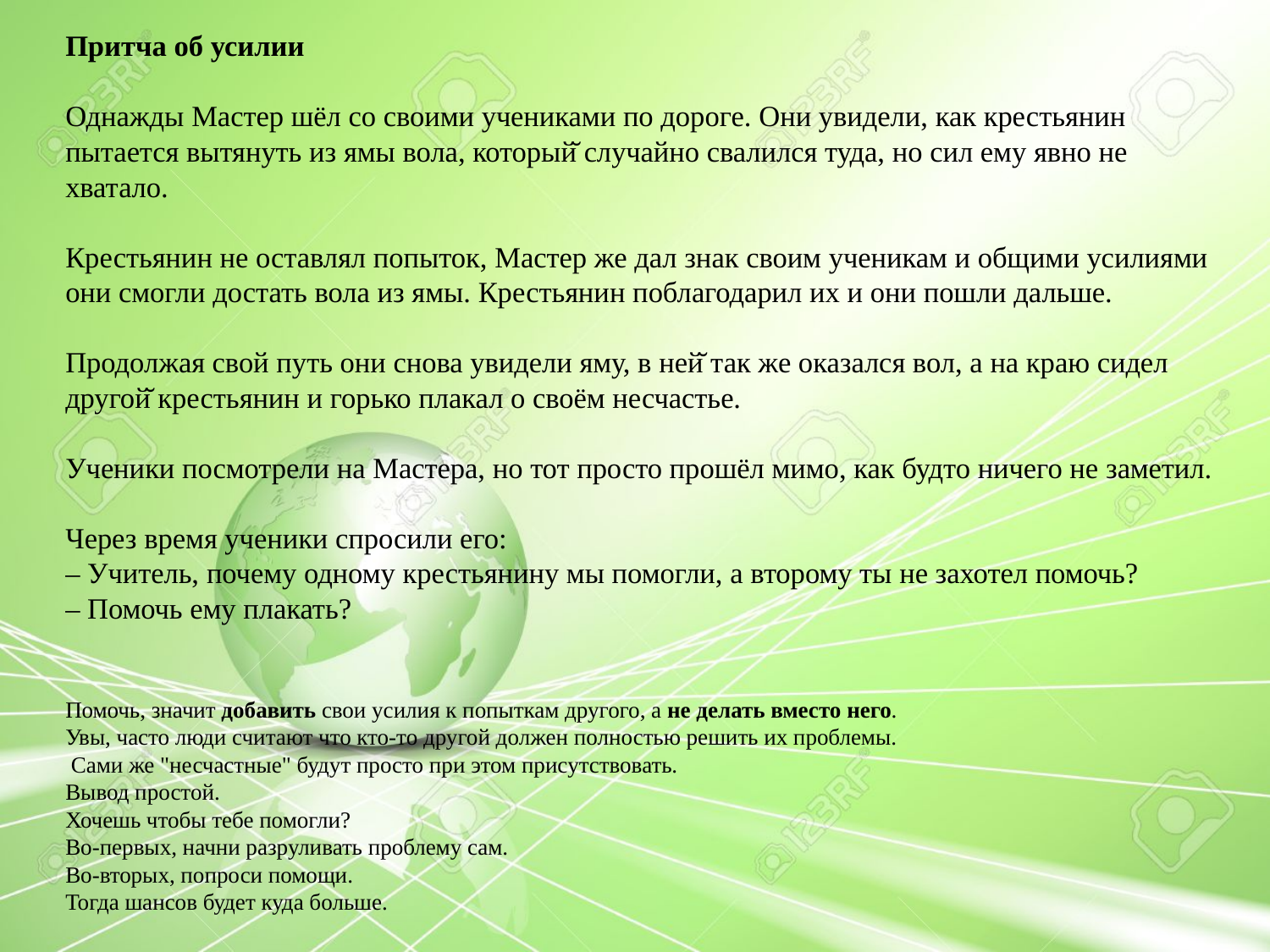

Притча об усилии

Однажды Мастер шёл со своими учениками по дороге. Они увидели, как крестьянин пытается вытянуть из ямы вола, который̆ случайно свалился туда, но сил ему явно не хватало.

Крестьянин не оставлял попыток, Мастер же дал знак своим ученикам и общими усилиями они смогли достать вола из ямы. Крестьянин поблагодарил их и они пошли дальше.

Продолжая свой путь они снова увидели яму, в ней̆ так же оказался вол, а на краю сидел другой̆ крестьянин и горько плакал о своём несчастье.

Ученики посмотрели на Мастера, но тот просто прошёл мимо, как будто ничего не заметил.

Через время ученики спросили его:
– Учитель, почему одному крестьянину мы помогли, а второму ты не захотел помочь?
– Помочь ему плакать?

Помочь, значит добавить свои усилия к попыткам другого, а не делать вместо него.
Увы, часто люди считают что кто-то другой должен полностью решить их проблемы.
 Сами же "несчастные" будут просто при этом присутствовать.
Вывод простой.
Хочешь чтобы тебе помогли?
Во-первых, начни разруливать проблему сам.
Во-вторых, попроси помощи.
Тогда шансов будет куда больше.